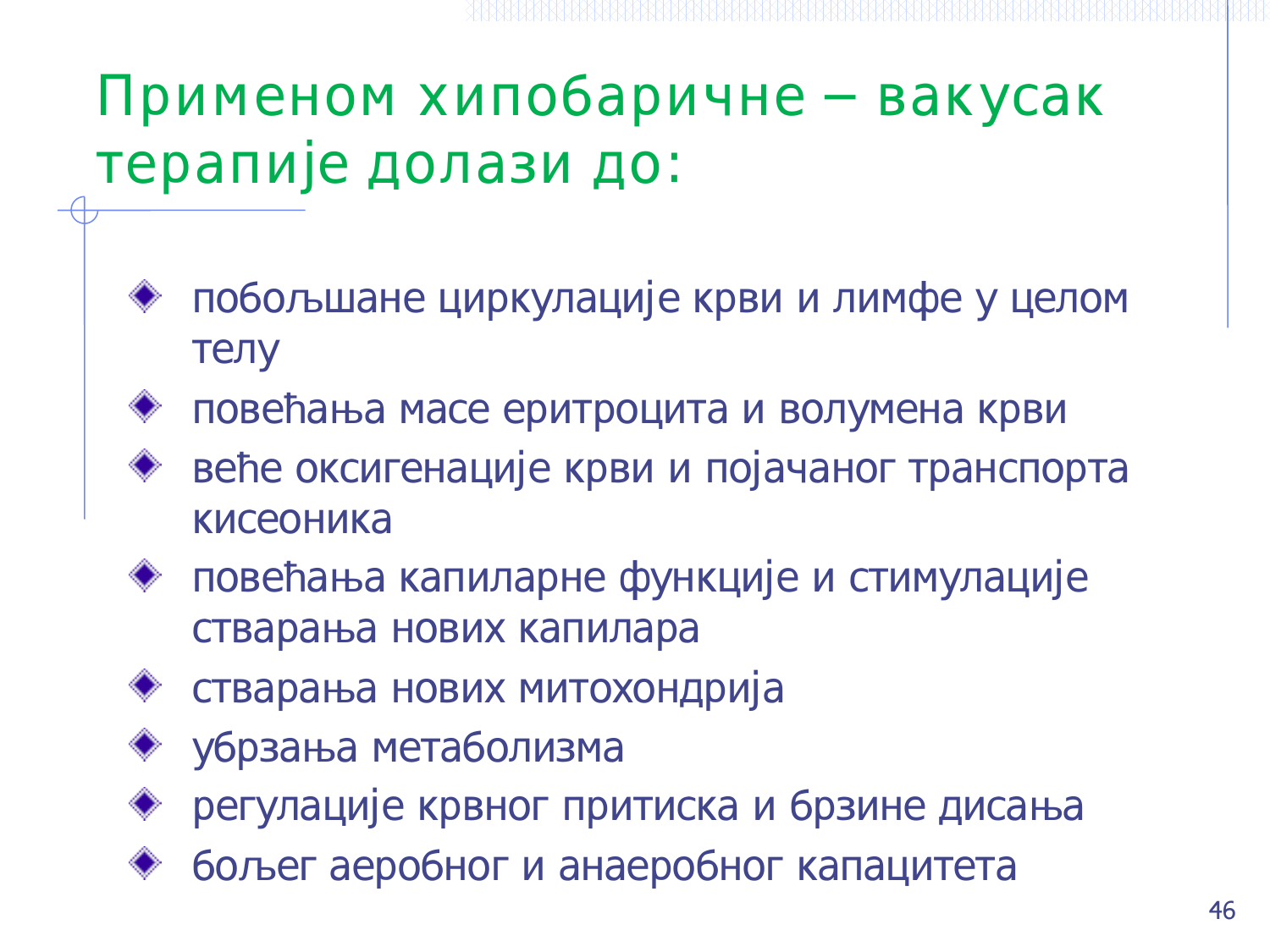

# Применом хипобаричне – вакусак терапије долази до:
побољшане циркулације крви и лимфе у целом телу
повећања масе еритроцита и волумена крви
веће оксигенације крви и појачаног транспорта кисеоника
повећања капиларне функције и стимулације стварања нових капилара
стварања нових митохондрија
убрзања метаболизма
регулације крвног притиска и брзине дисања
бољег аеробног и анаеробног капацитета
46